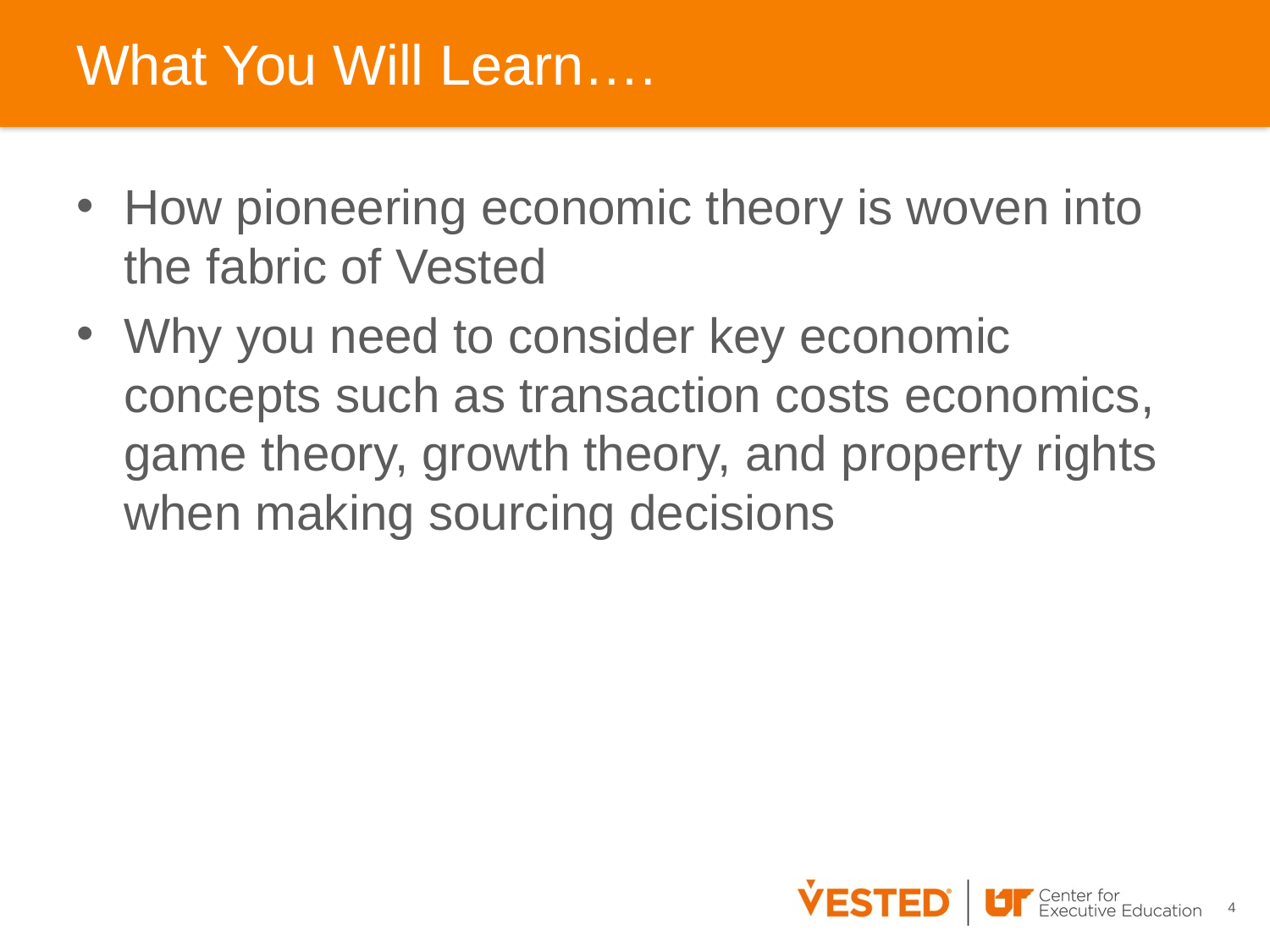

# What You Will Learn….
How pioneering economic theory is woven into the fabric of Vested
Why you need to consider key economic concepts such as transaction costs economics, game theory, growth theory, and property rights when making sourcing decisions
4